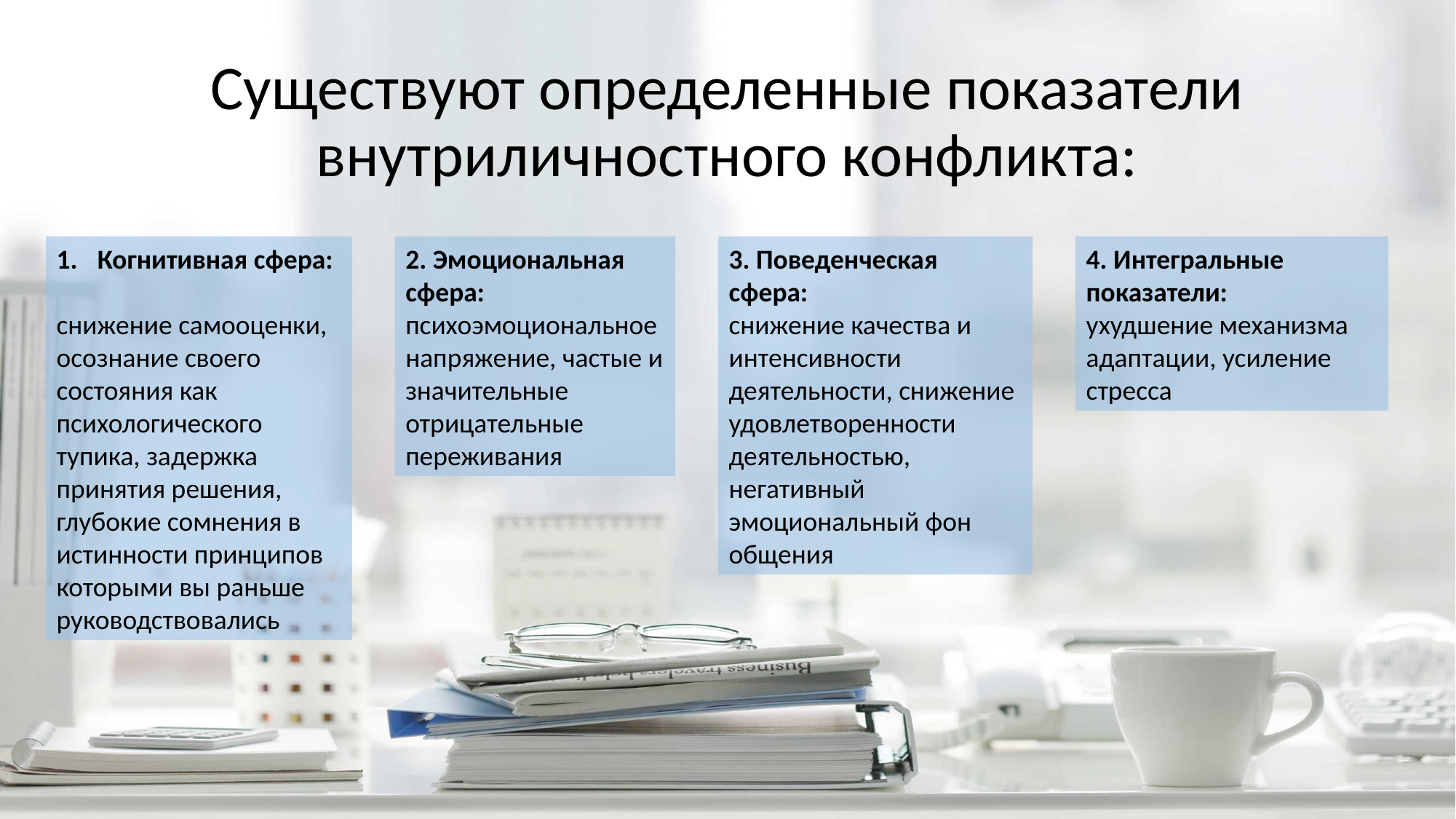

# Существуют определенные показатели внутриличностного конфликта:
Когнитивная сфера:
снижение самооценки, осознание своего состояния как психологического тупика, задержка принятия решения, глубокие сомнения в истинности принципов которыми вы раньше руководствовались
2. Эмоциональная сфера:
психоэмоциональное напряжение, частые и значительные отрицательные переживания
3. Поведенческая сфера:
снижение качества и интенсивности деятельности, снижение удовлетворенности деятельностью, негативный эмоциональный фон общения
4. Интегральные показатели:
ухудшение механизма адаптации, усиление стресса